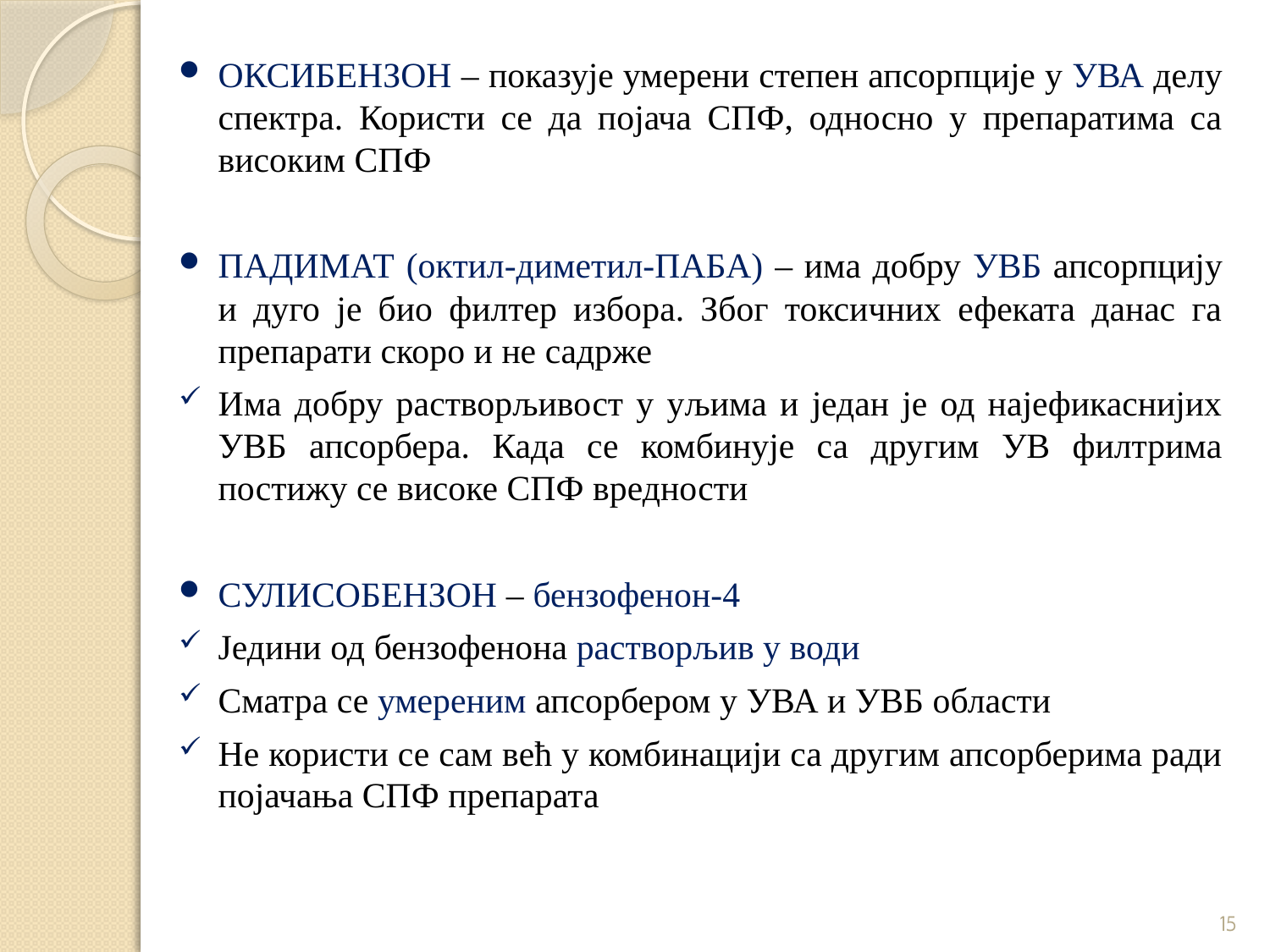

ОКСИБЕНЗОН – показује умерени степен апсорпције у УВА делу спектра. Користи се да појача СПФ, односно у препаратима са високим СПФ

ПАДИМАТ (октил-диметил-ПАБА) – има добру УВБ апсорпцију и дуго је био филтер избора. Због токсичних ефеката данас га препарати скоро и не садрже
Има добру растворљивост у уљима и један је од најефикаснијих УВБ апсорбера. Када се комбинује са другим УВ филтрима постижу се високе СПФ вредности

СУЛИСОБЕНЗОН – бензофенон-4
Једини од бензофенона растворљив у води
Сматра се умереним апсорбером у УВА и УВБ области
Не користи се сам већ у комбинацији са другим апсорберима ради појачања СПФ препарата

15